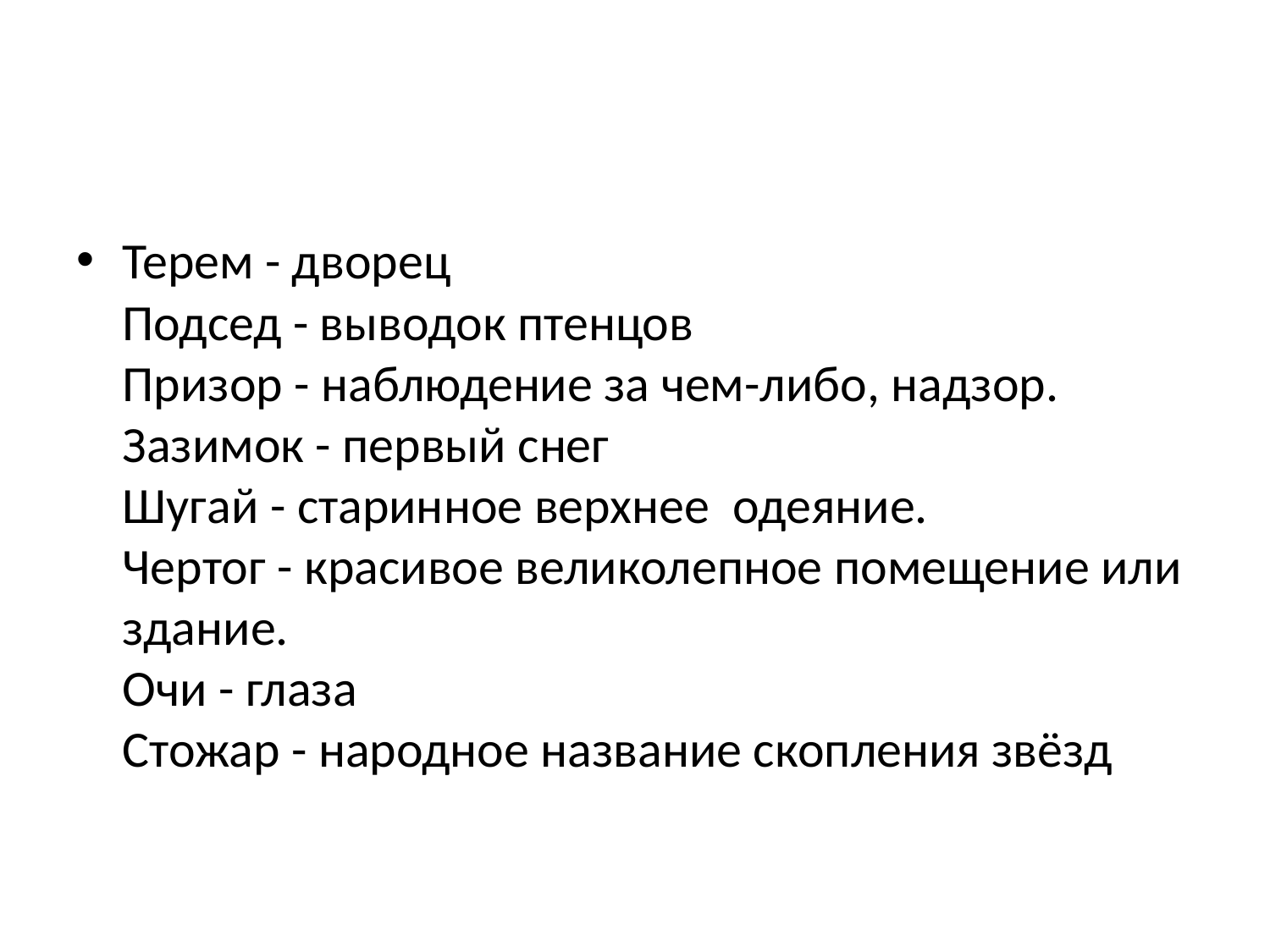

#
Терем - дворец
Подсед - выводок птенцов
Призор - наблюдение за чем-либо, надзор.
Зазимок - первый снег
Шугай - старинное верхнее  одеяние.
Чертог - красивое великолепное помещение или здание.
Очи - глаза
Стожар - народное название скопления звёзд